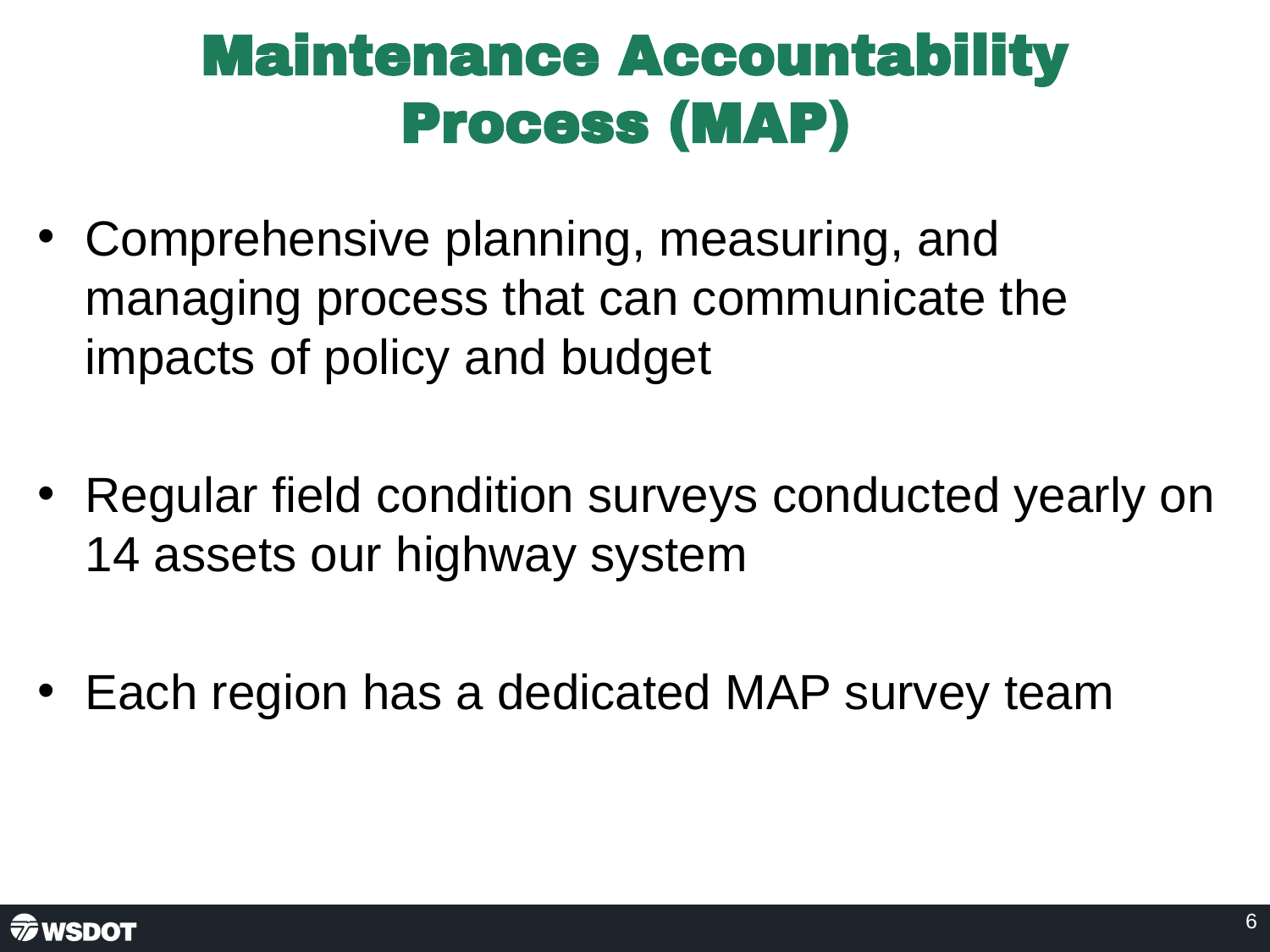

# Maintenance Accountability Process (MAP)
Comprehensive planning, measuring, and managing process that can communicate the impacts of policy and budget

Regular field condition surveys conducted yearly on 14 assets our highway system

Each region has a dedicated MAP survey team
6